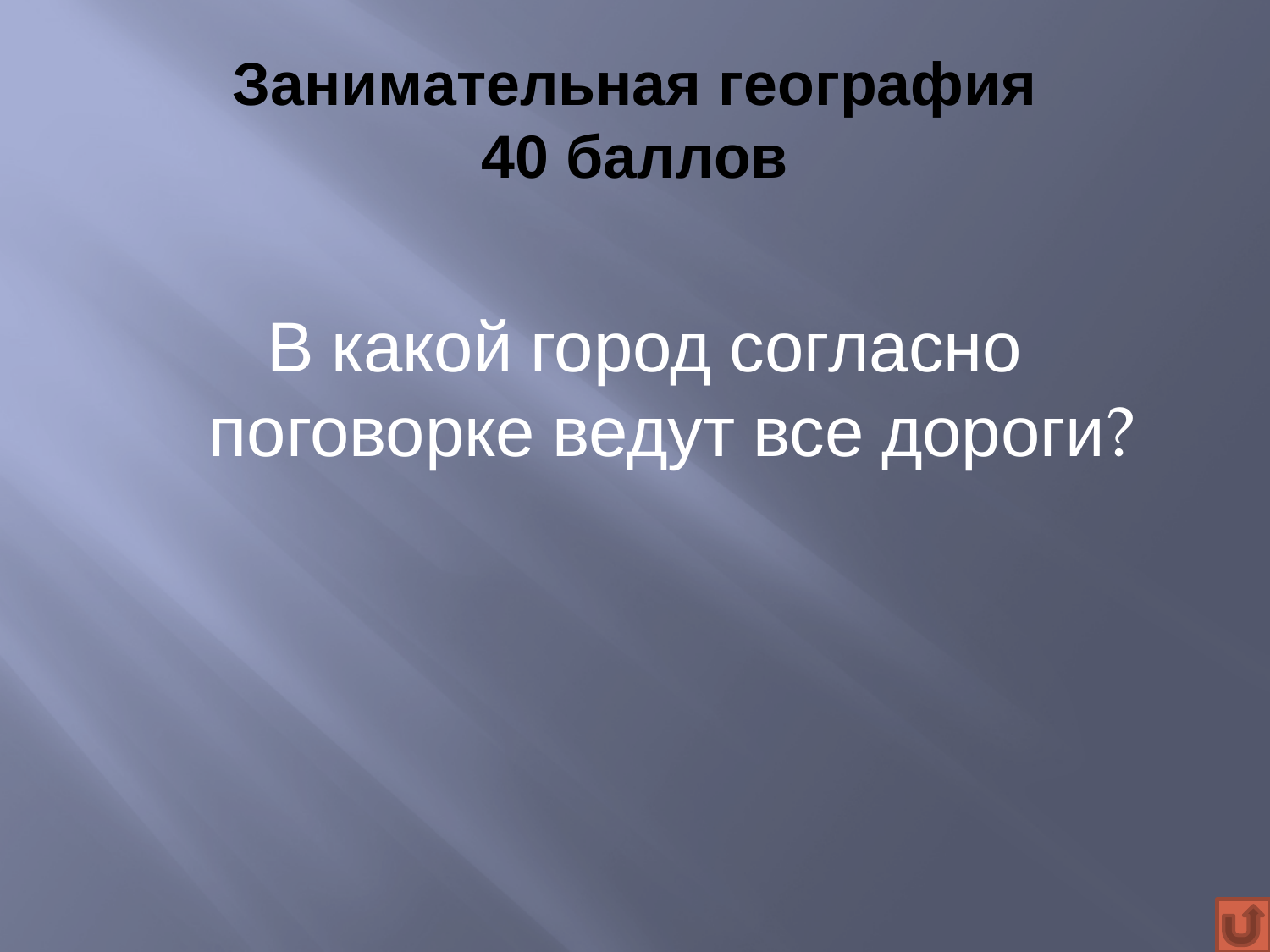

# Занимательная география 40 баллов

В какой город согласно поговорке ведут все дороги?